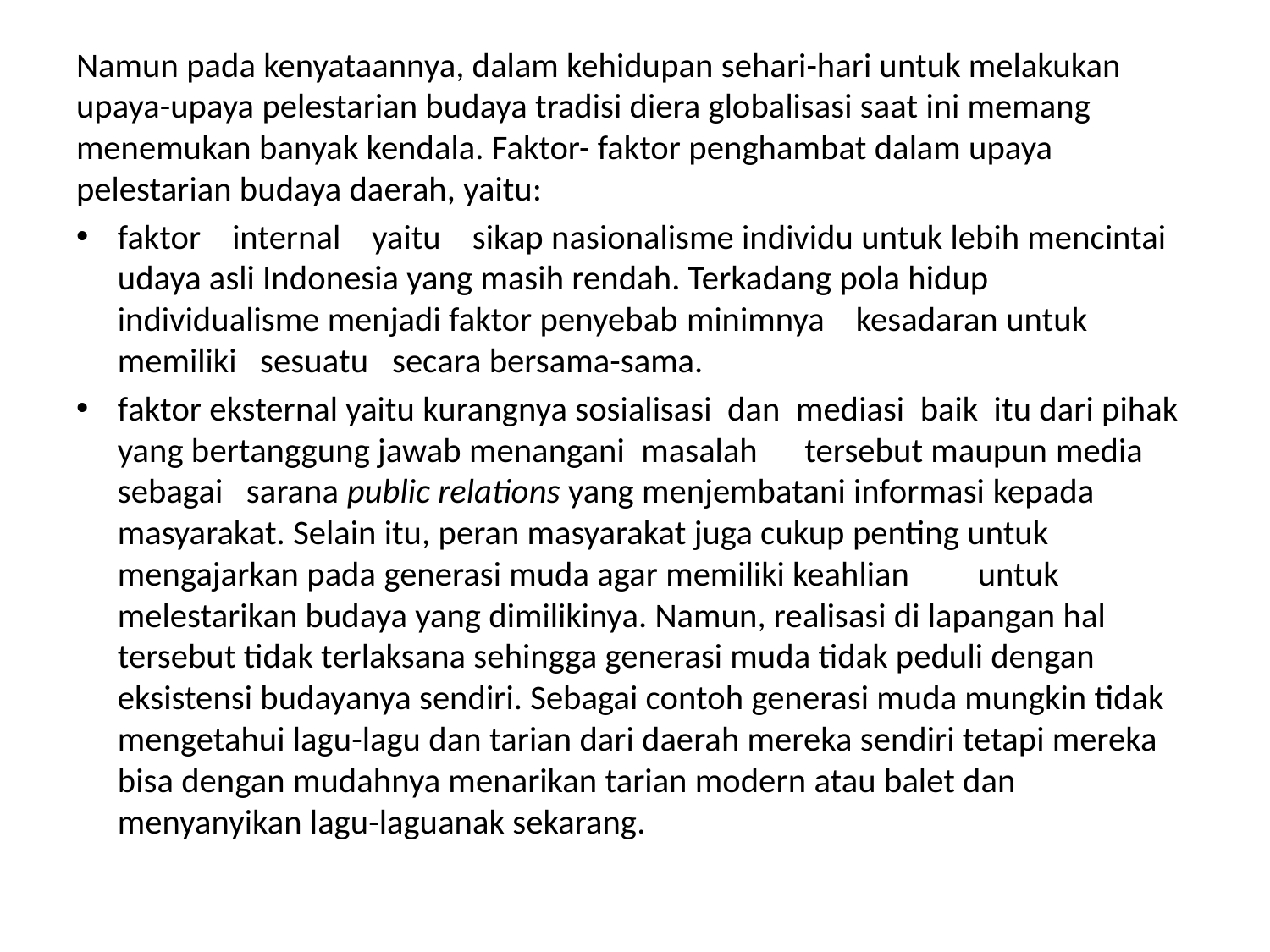

Namun pada kenyataannya, dalam kehidupan sehari-hari untuk melakukan upaya-upaya pelestarian budaya tradisi diera globalisasi saat ini memang menemukan banyak kendala. Faktor- faktor penghambat dalam upaya pelestarian budaya daerah, yaitu:
faktor    internal    yaitu    sikap nasionalisme individu untuk lebih mencintai udaya asli Indonesia yang masih rendah. Terkadang pola hidup individualisme menjadi faktor penyebab minimnya    kesadaran untuk memiliki   sesuatu   secara bersama-sama.
faktor eksternal yaitu kurangnya sosialisasi  dan  mediasi  baik  itu dari pihak yang bertanggung jawab menangani  masalah      tersebut maupun media   sebagai   sarana public relations yang menjembatani informasi kepada     masyarakat. Selain itu, peran masyarakat juga cukup penting untuk mengajarkan pada generasi muda agar memiliki keahlian	 untuk    melestarikan budaya yang dimilikinya. Namun, realisasi di lapangan hal tersebut tidak terlaksana sehingga generasi muda tidak peduli dengan eksistensi budayanya sendiri. Sebagai contoh generasi muda mungkin tidak mengetahui lagu-lagu dan tarian dari daerah mereka sendiri tetapi mereka bisa dengan mudahnya menarikan tarian modern atau balet dan menyanyikan lagu-laguanak sekarang.